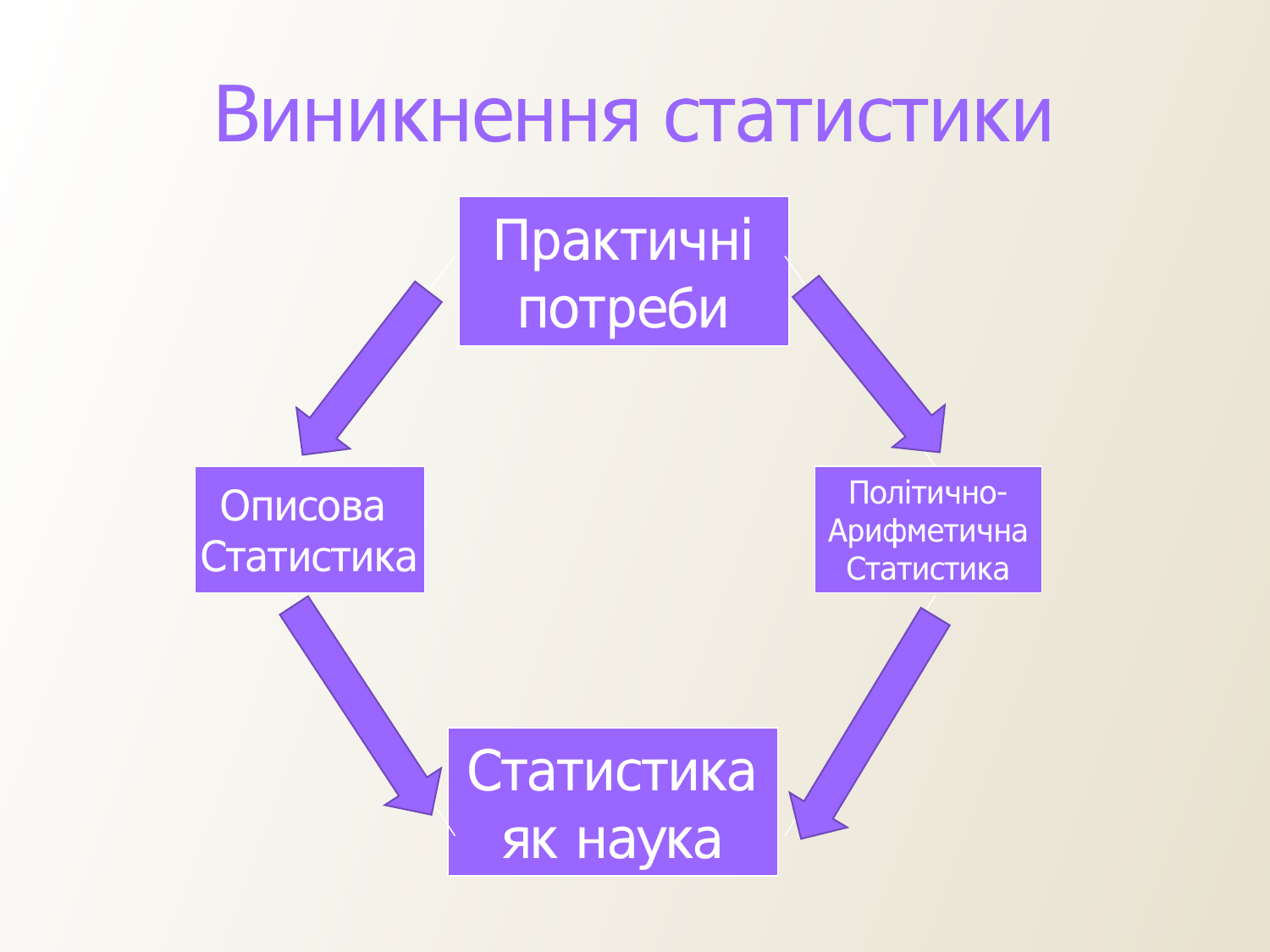

# Виникнення статистики
Практичні
потреби

Описова
Статистика
Політично-
Арифметична
Статистика

Статистика
як наука